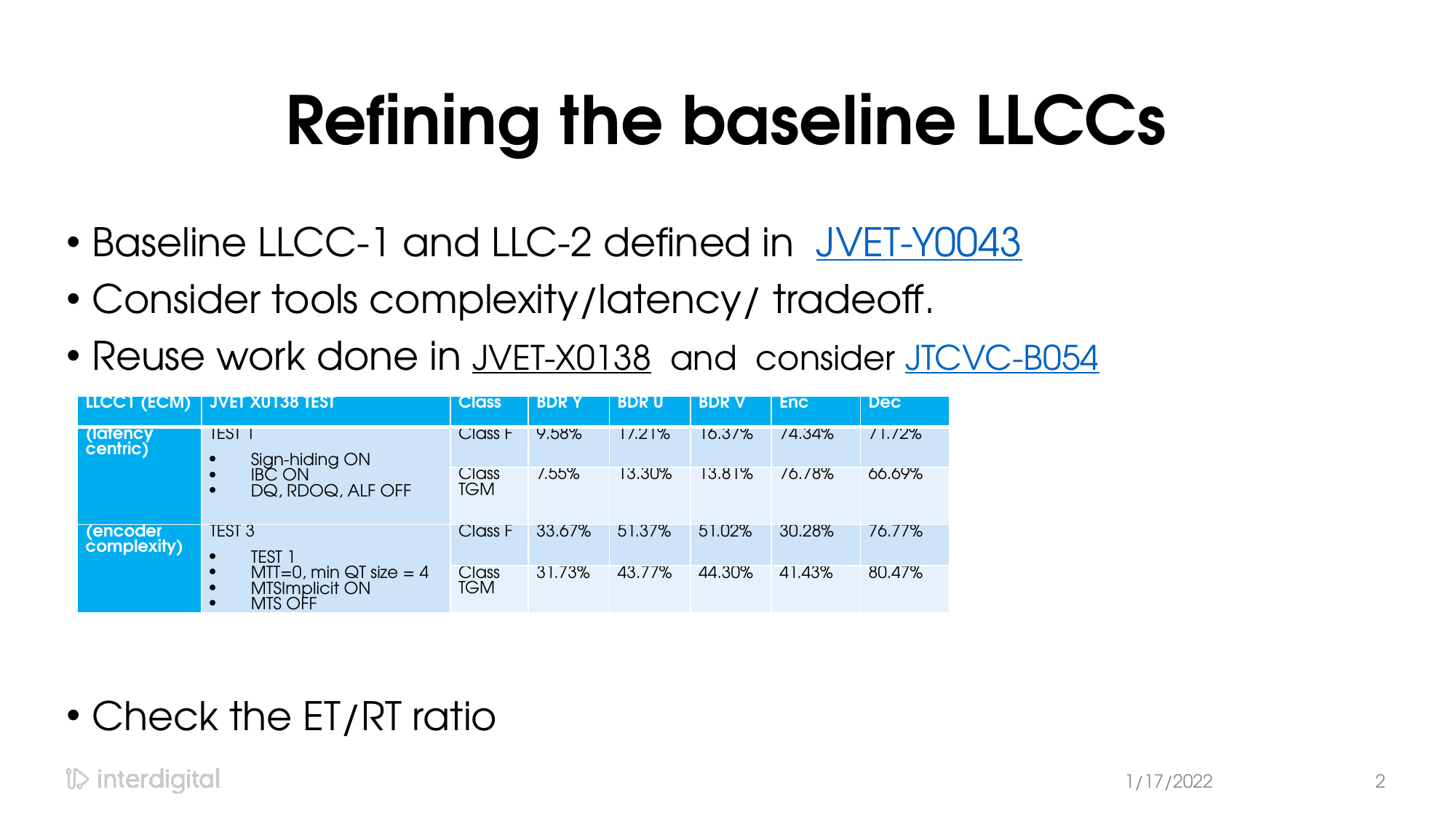

# Refining the baseline LLCCs
Baseline LLCC-1 and LLC-2 defined in  JVET-Y0043
Consider tools complexity/latency/ tradeoff.
Reuse work done in JVET-X0138  and  consider JTCVC-B054

Check the ET/RT ratio

| LLCC1 (ECM) | JVET X0138 TEST | Class | BDR Y | BDR U | BDR V | Enc | Dec |
| --- | --- | --- | --- | --- | --- | --- | --- |
| (latency centric) | TEST 1 Sign-hiding ON IBC ON DQ, RDOQ, ALF OFF | Class F | 9.58% | 17.21% | 16.37% | 74.34% | 71.72% |
|  |  | Class TGM | 7.55% | 13.30% | 13.81% | 76.78% | 66.69% |
| (encoder complexity) | TEST 3 TEST 1 MTT=0, min QT size = 4 MTSImplicit ON MTS OFF | Class F | 33.67% | 51.37% | 51.02% | 30.28% | 76.77% |
|  |  | Class TGM | 31.73% | 43.77% | 44.30% | 41.43% | 80.47% |
1/17/2022
2